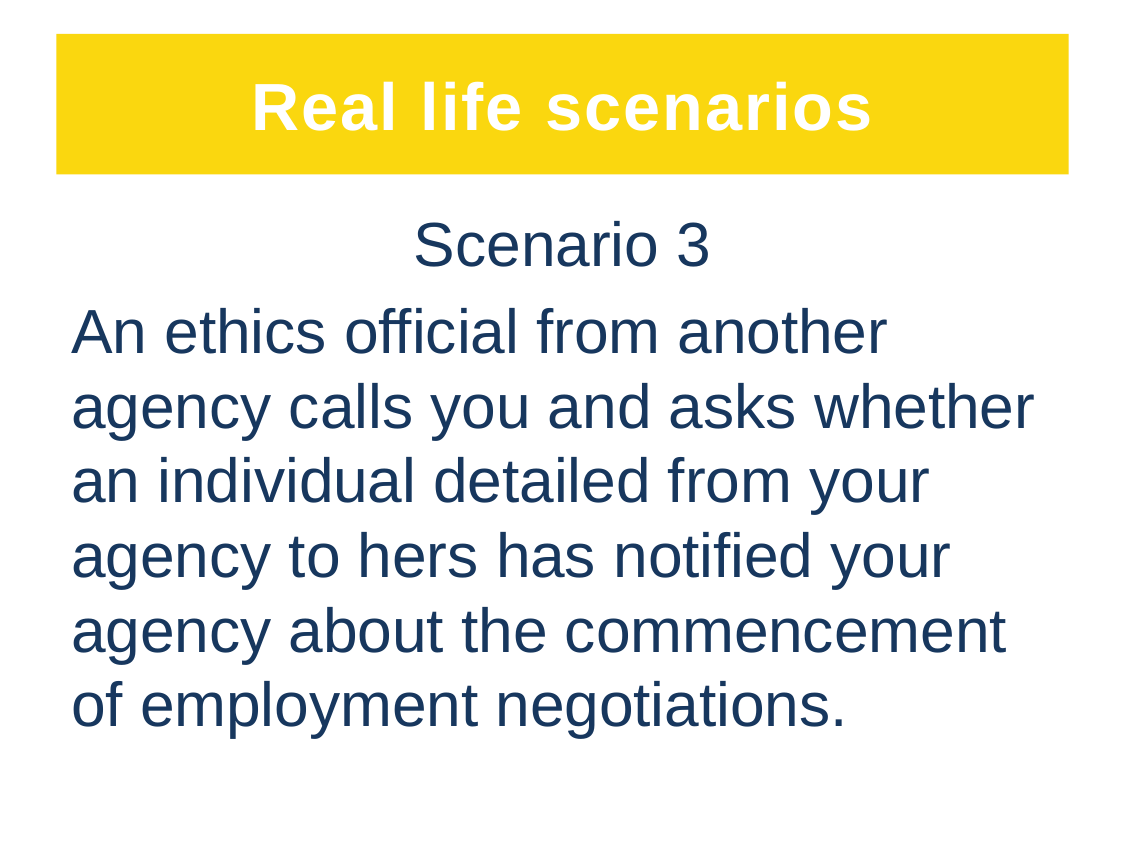

# Real life scenarios
Scenario 3
An ethics official from another agency calls you and asks whether an individual detailed from your agency to hers has notified your agency about the commencement of employment negotiations.